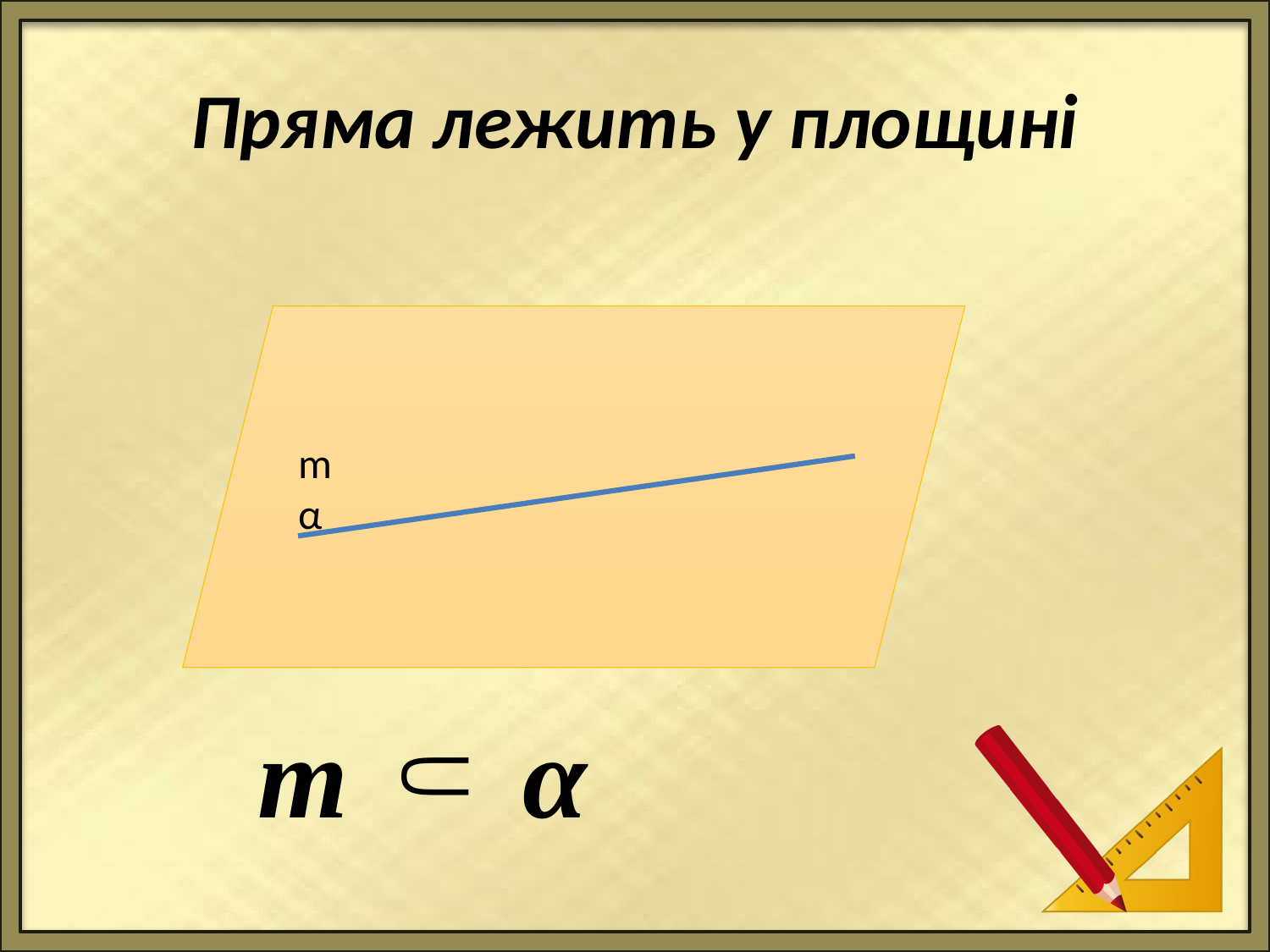

# Пряма лежить у площині
m                                                    α

m ⸦ α